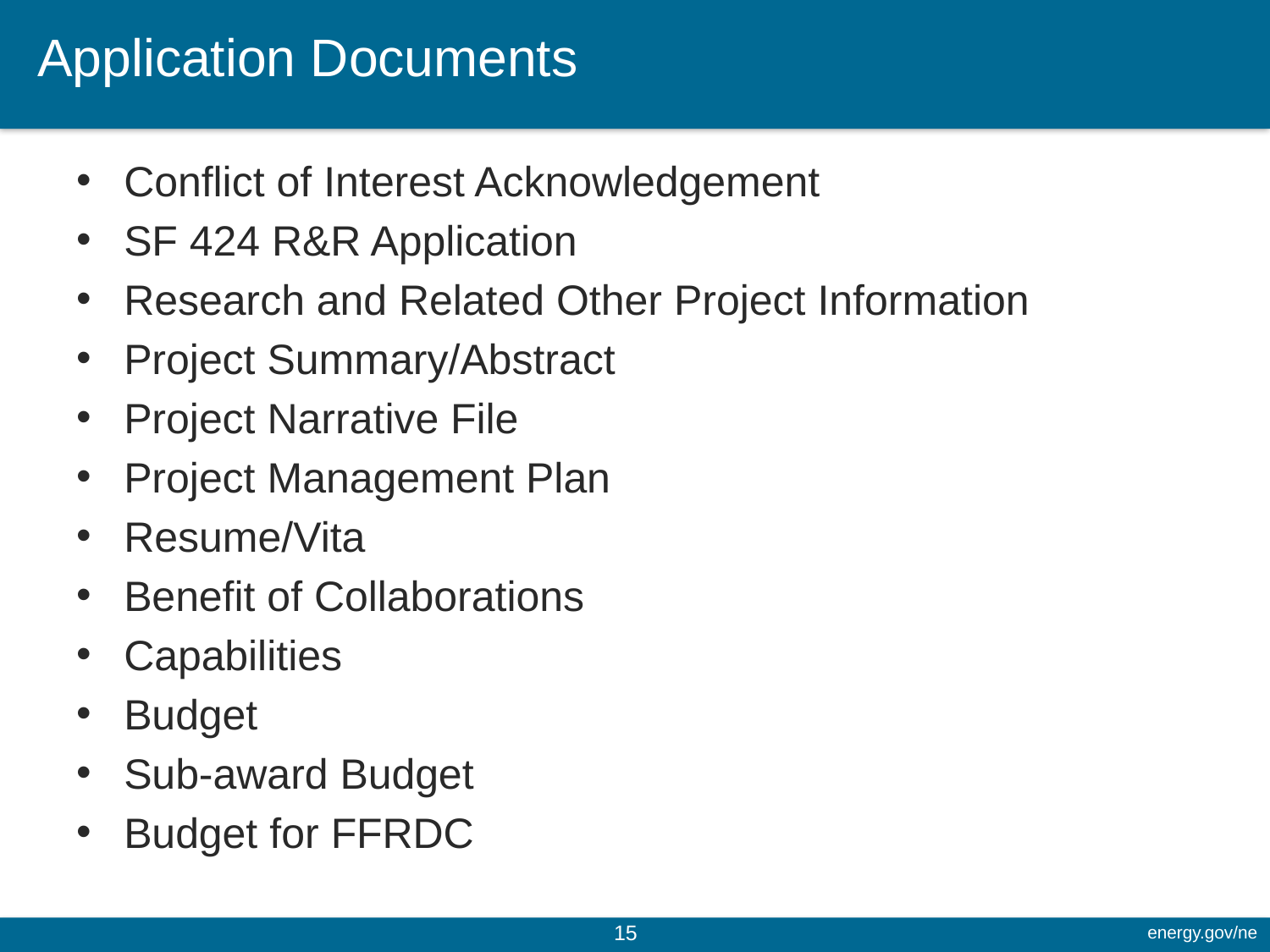

# Application Documents
Conflict of Interest Acknowledgement
SF 424 R&R Application
Research and Related Other Project Information
Project Summary/Abstract
Project Narrative File
Project Management Plan
Resume/Vita
Benefit of Collaborations
Capabilities
Budget
Sub-award Budget
Budget for FFRDC